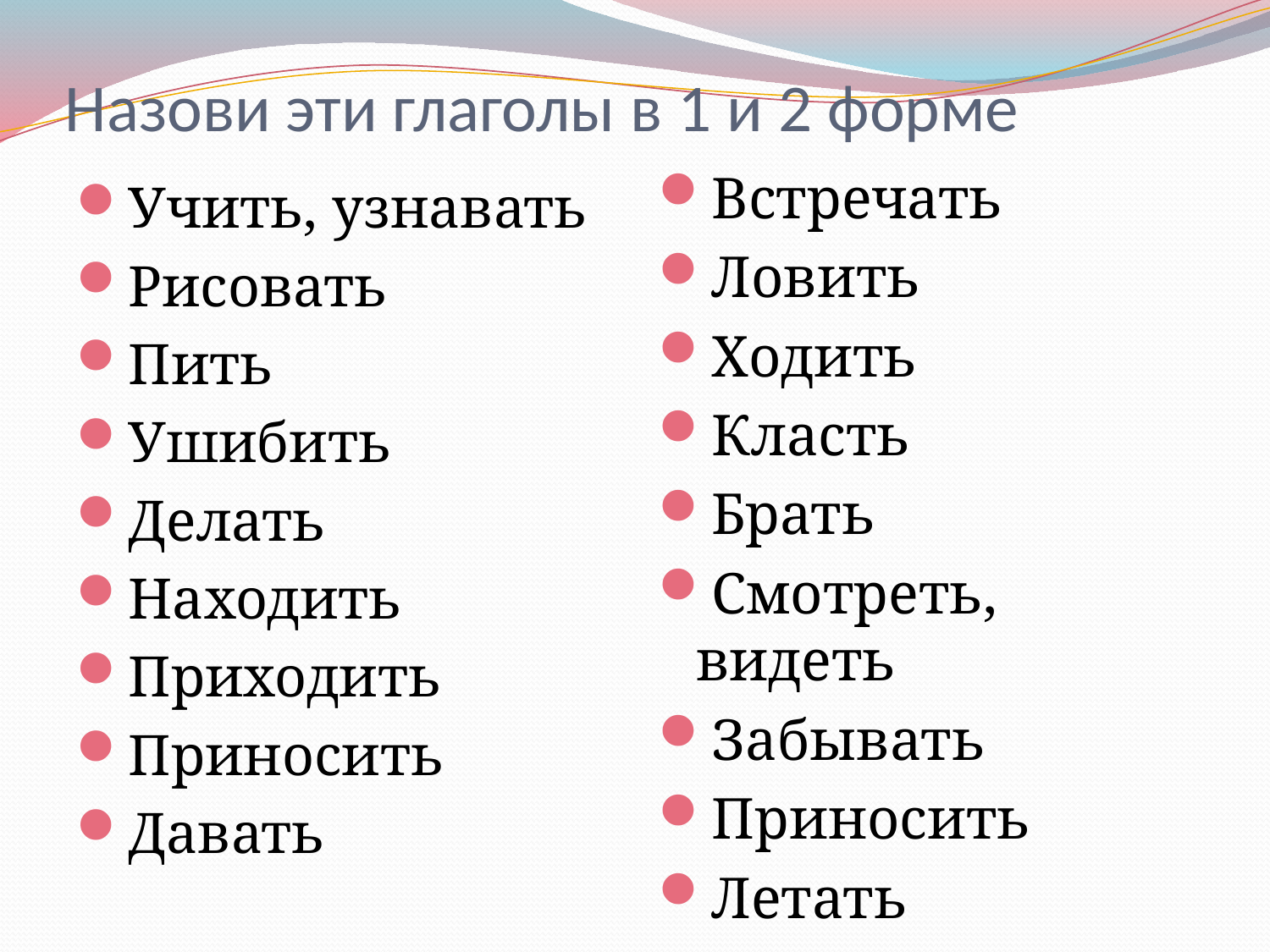

# Назови эти глаголы в 1 и 2 форме
Встречать
Ловить
Ходить
Класть
Брать
Смотреть, видеть
Забывать
Приносить
Летать
Учить, узнавать
Рисовать
Пить
Ушибить
Делать
Находить
Приходить
Приносить
Давать